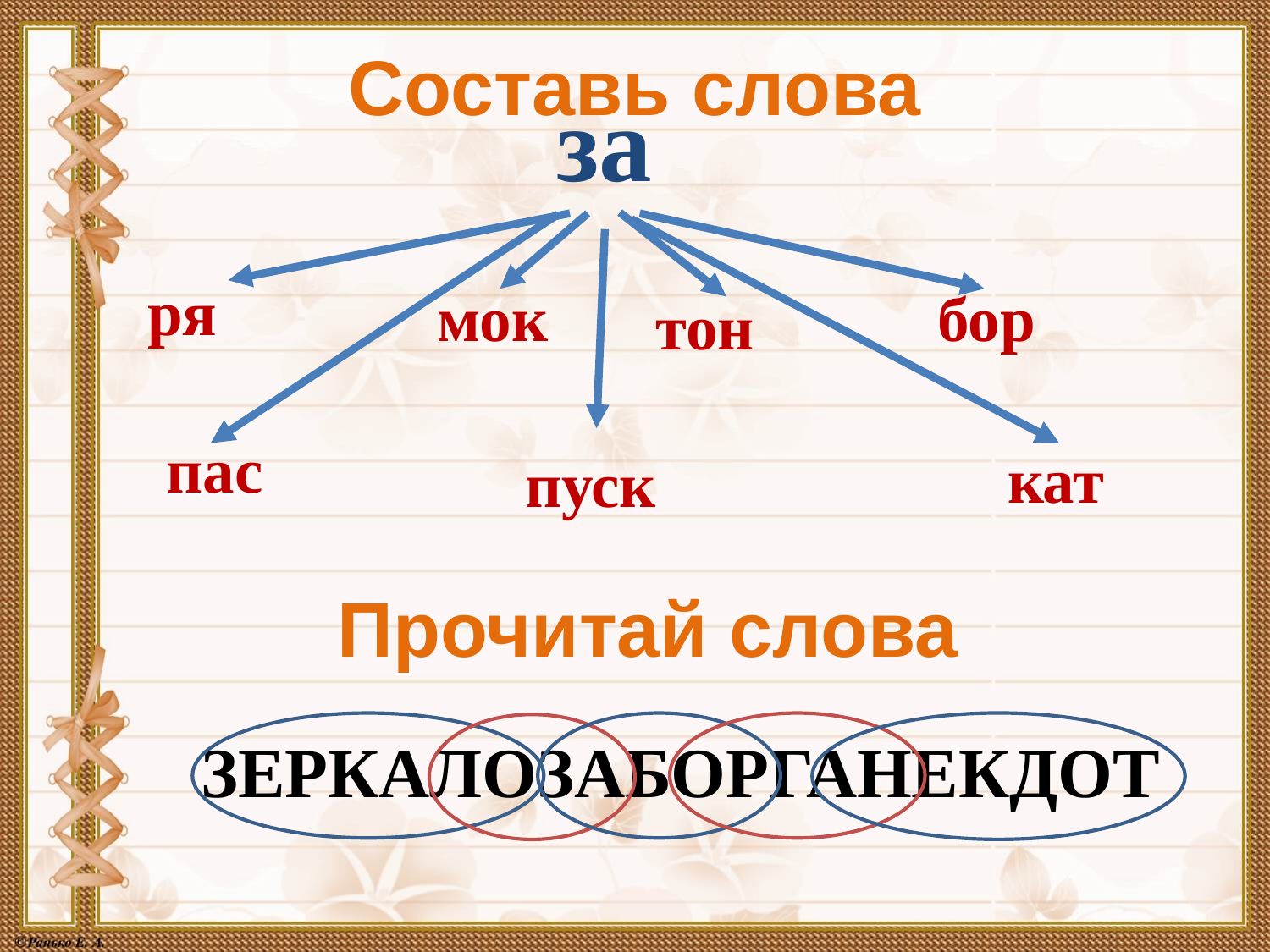

Составь слова
за
ря
мок
бор
тон
пас
кат
пуск
Прочитай слова

ЗЕРКАЛОЗАБОРГАНЕКДОТ